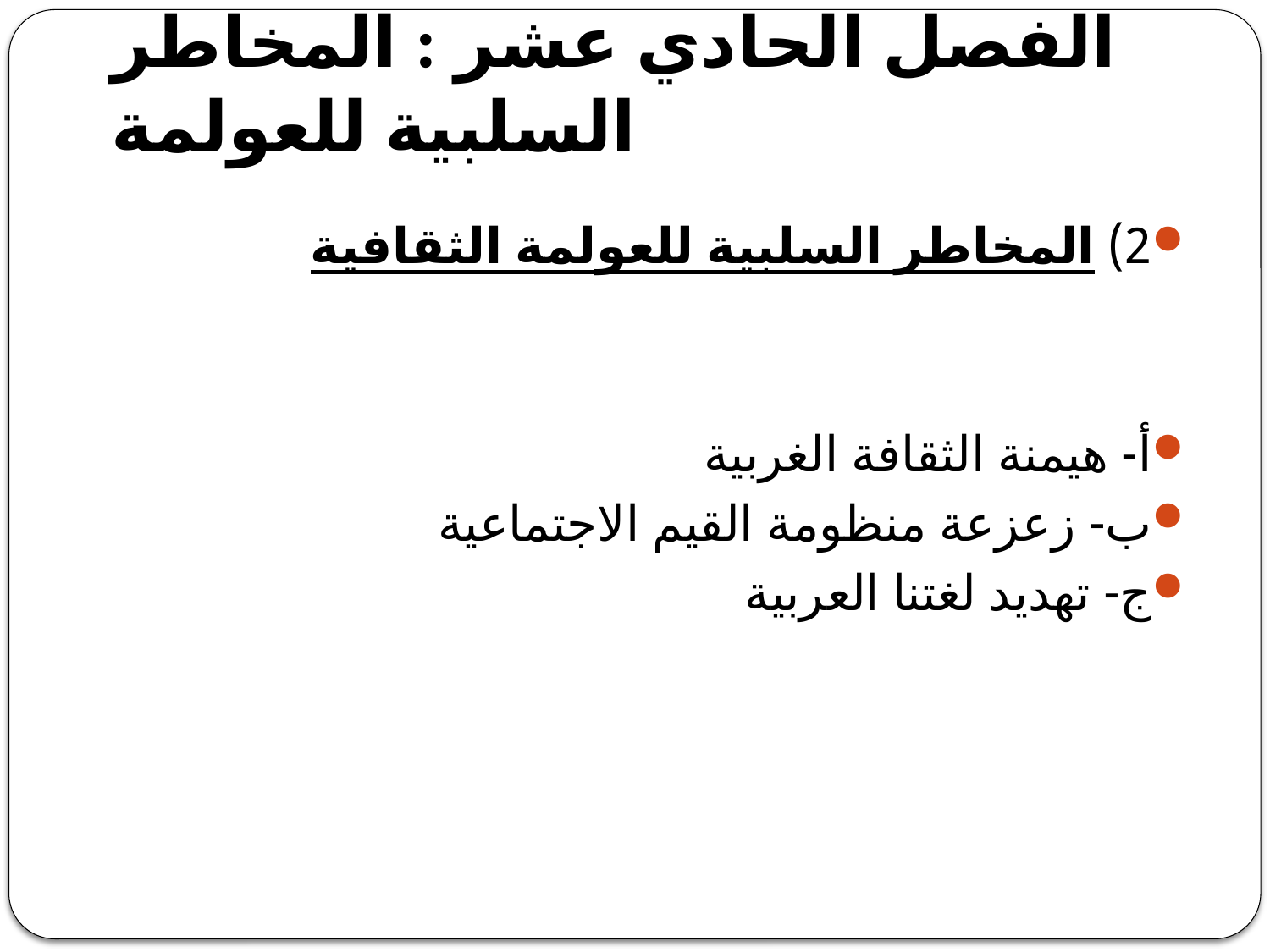

# الفصل الحادي عشر : المخاطر السلبية للعولمة
2) المخاطر السلبية للعولمة الثقافية

أ- هيمنة الثقافة الغربية
ب- زعزعة منظومة القيم الاجتماعية
ج- تهديد لغتنا العربية